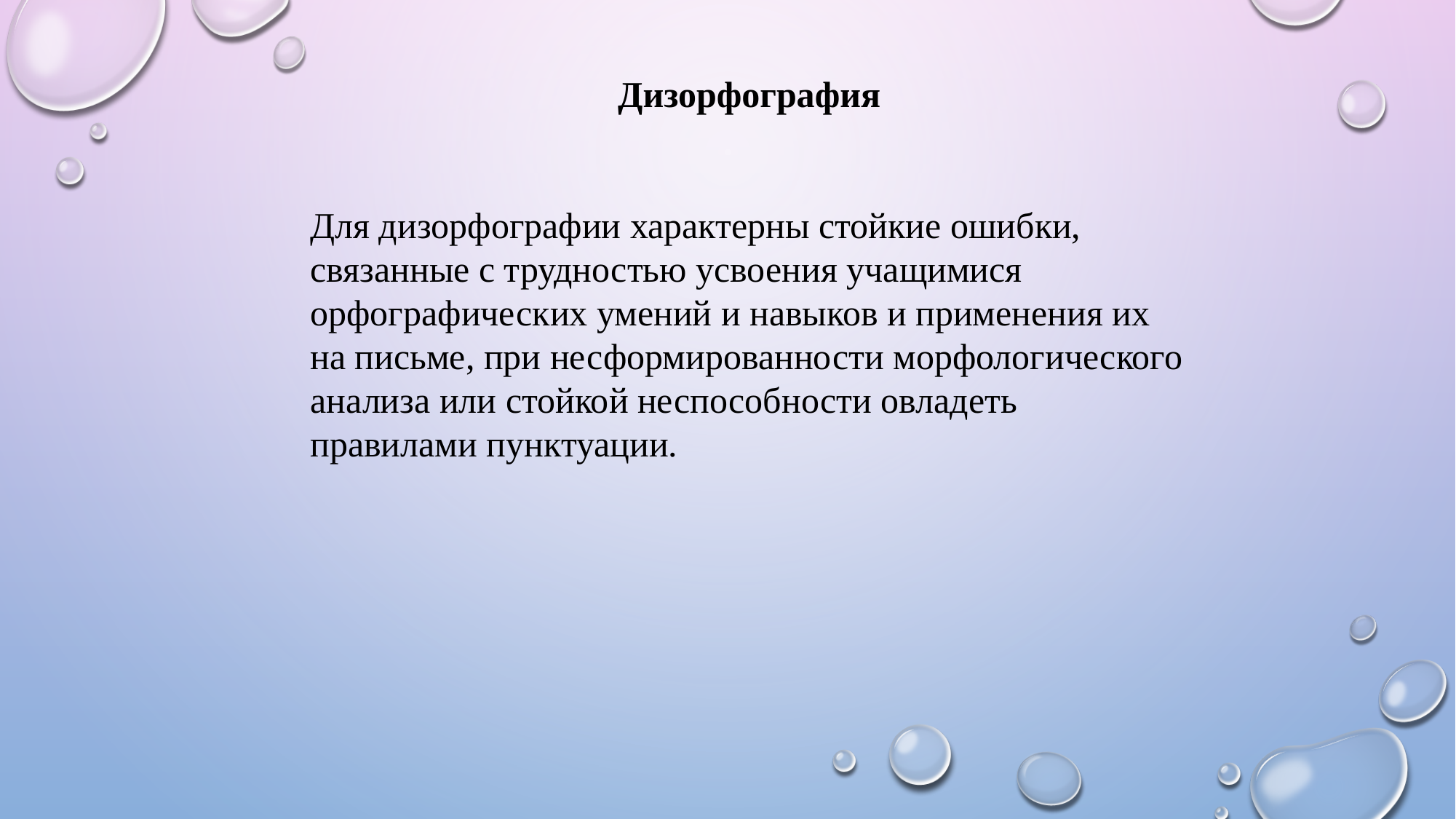

Дизорфография

Для дизорфографии характерны стойкие ошибки, связанные с трудностью усвоения учащимися орфографических умений и навыков и применения их на письме, при несформированности морфологического анализа или стойкой неспособности овладеть правилами пунктуации.